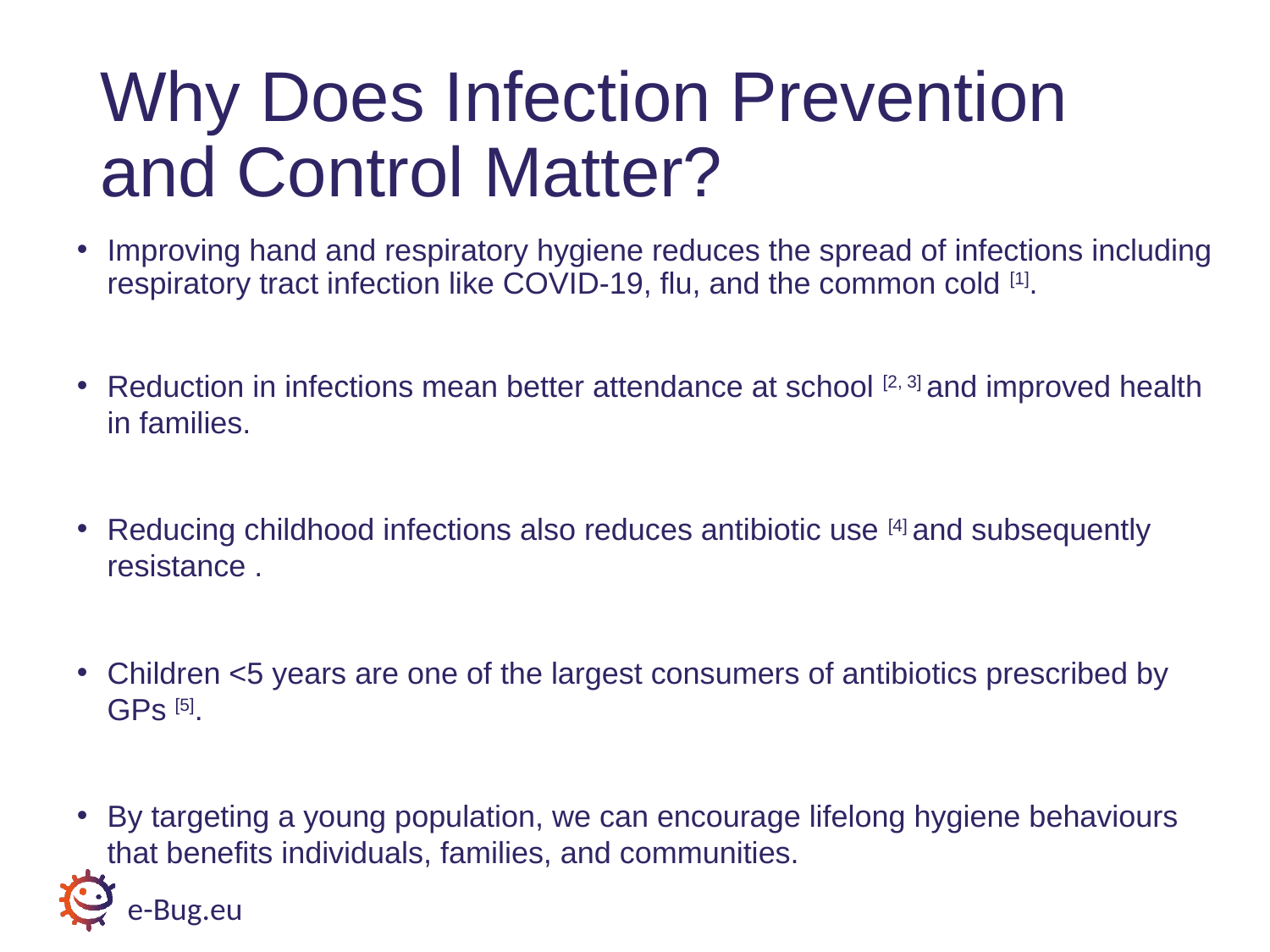

# Why Does Infection Prevention and Control Matter?
Improving hand and respiratory hygiene reduces the spread of infections including respiratory tract infection like COVID-19, flu, and the common cold [1].

Reduction in infections mean better attendance at school [2, 3] and improved health in families.

Reducing childhood infections also reduces antibiotic use [4] and subsequently resistance .

Children <5 years are one of the largest consumers of antibiotics prescribed by GPs [5].

By targeting a young population, we can encourage lifelong hygiene behaviours that benefits individuals, families, and communities.
e-Bug.eu